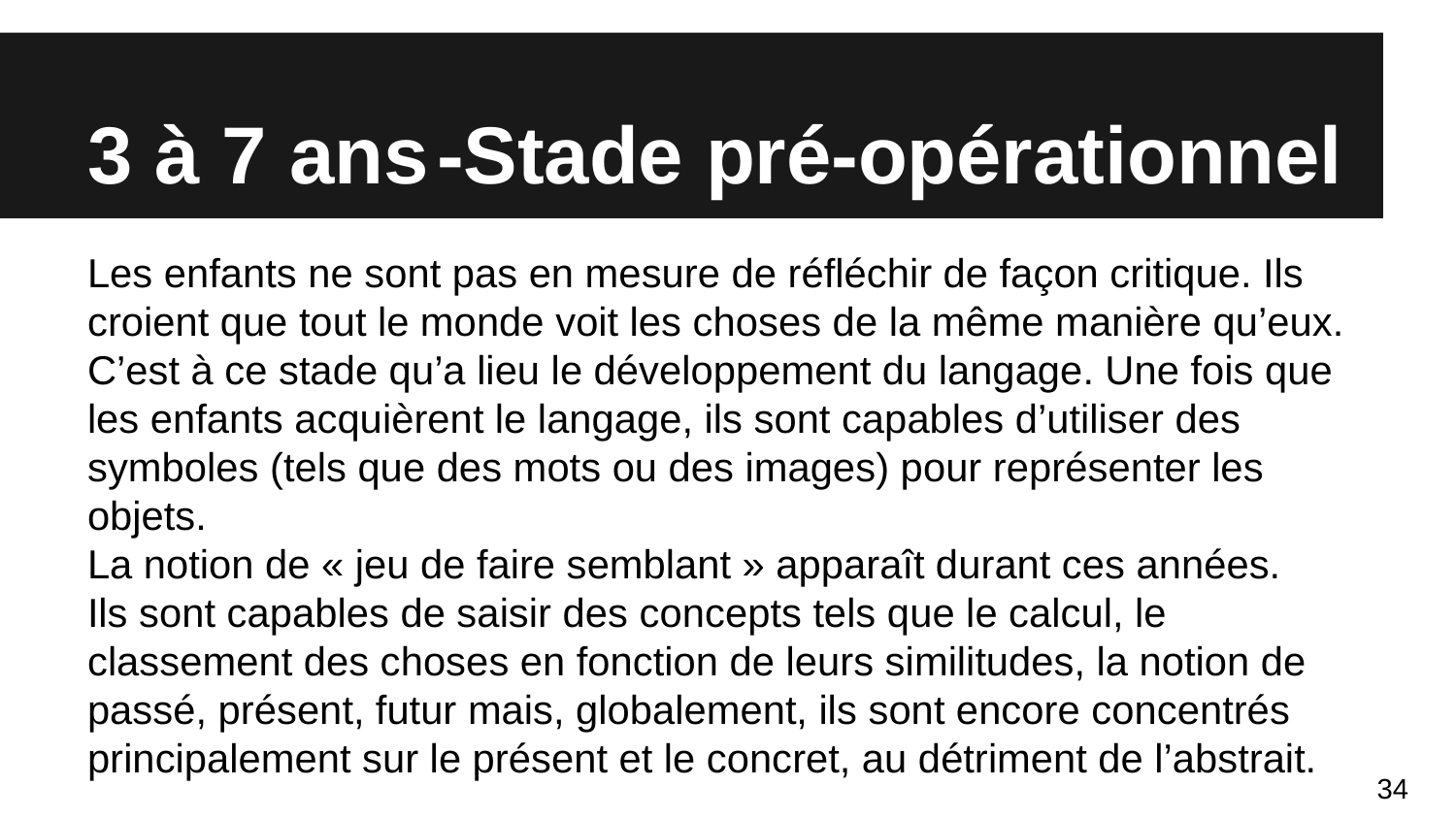

# 3 à 7 ans -Stade pré-opérationnel
Les enfants ne sont pas en mesure de réfléchir de façon critique. Ils croient que tout le monde voit les choses de la même manière qu’eux.
C’est à ce stade qu’a lieu le développement du langage. Une fois que les enfants acquièrent le langage, ils sont capables d’utiliser des symboles (tels que des mots ou des images) pour représenter les objets.
La notion de « jeu de faire semblant » apparaît durant ces années.
Ils sont capables de saisir des concepts tels que le calcul, le classement des choses en fonction de leurs similitudes, la notion de passé, présent, futur mais, globalement, ils sont encore concentrés principalement sur le présent et le concret, au détriment de l’abstrait.

34